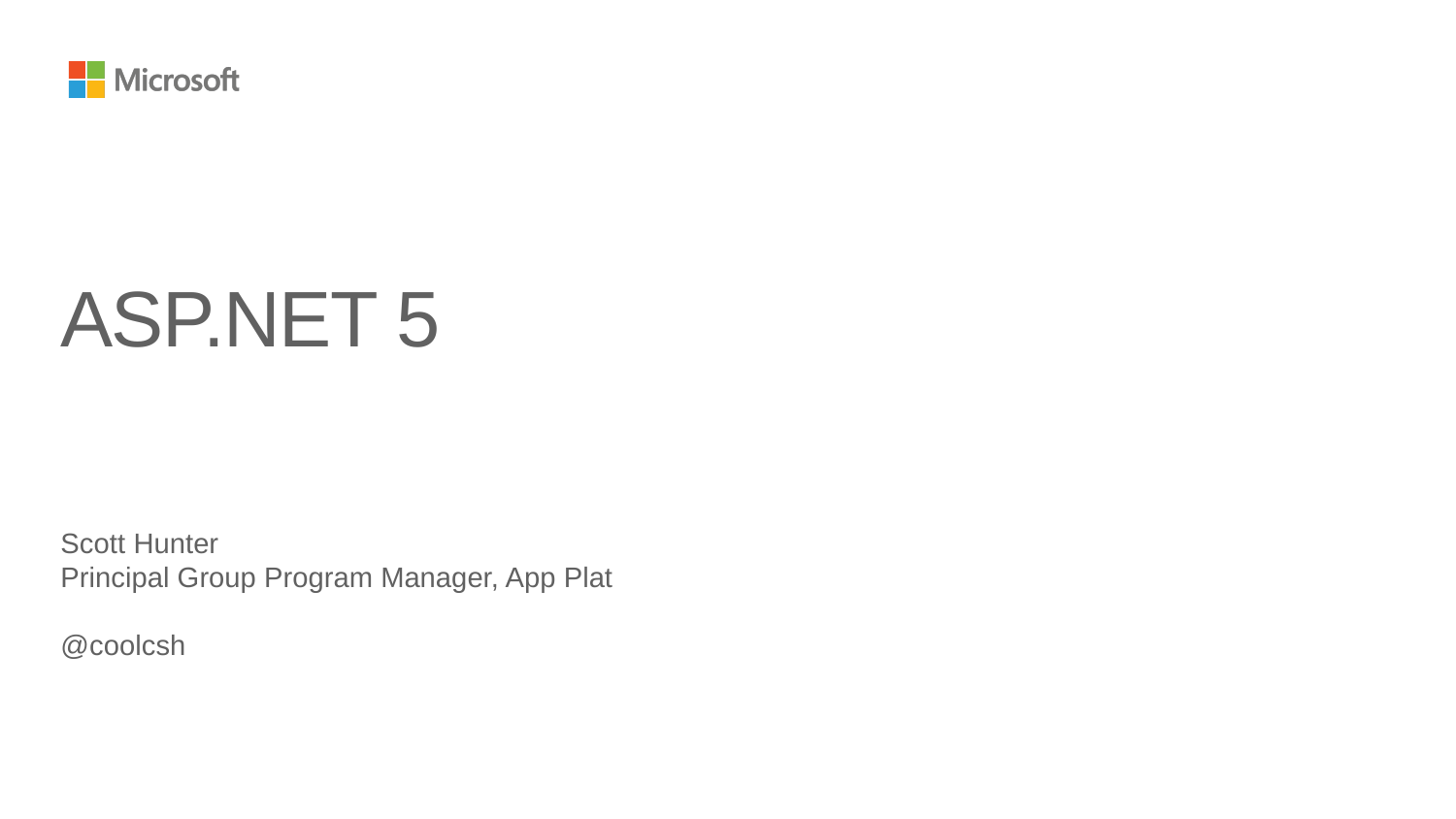

# ASP.NET 5
Scott Hunter
Principal Group Program Manager, App Plat

@coolcsh